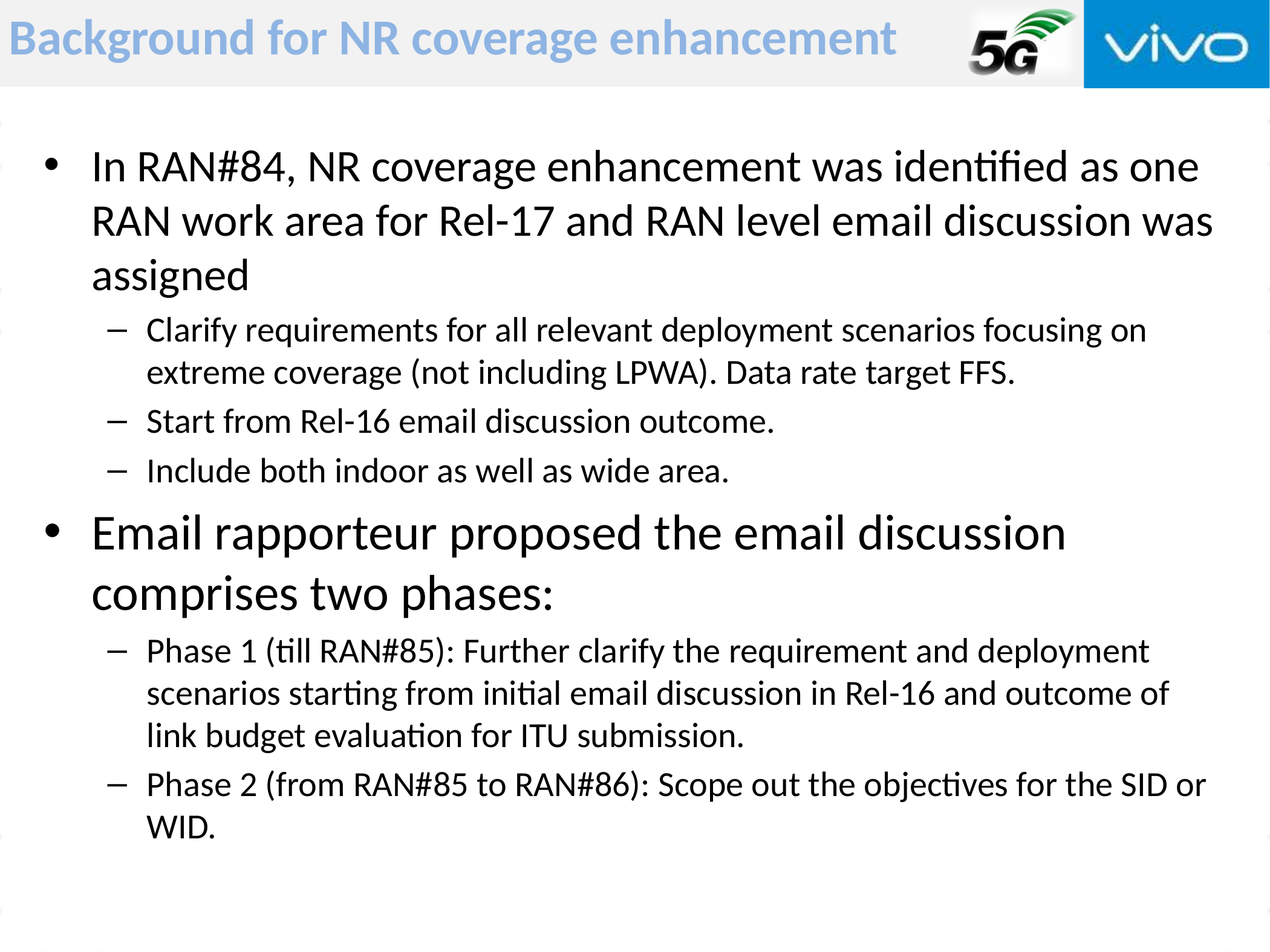

# Background for NR coverage enhancement
In RAN#84, NR coverage enhancement was identified as one RAN work area for Rel-17 and RAN level email discussion was assigned
Clarify requirements for all relevant deployment scenarios focusing on extreme coverage (not including LPWA). Data rate target FFS.
­Start from Rel-16 email discussion outcome.
­Include both indoor as well as wide area.
Email rapporteur proposed the email discussion comprises two phases:
Phase 1 (till RAN#85): Further clarify the requirement and deployment scenarios starting from initial email discussion in Rel-16 and outcome of link budget evaluation for ITU submission.
Phase 2 (from RAN#85 to RAN#86): Scope out the objectives for the SID or WID.